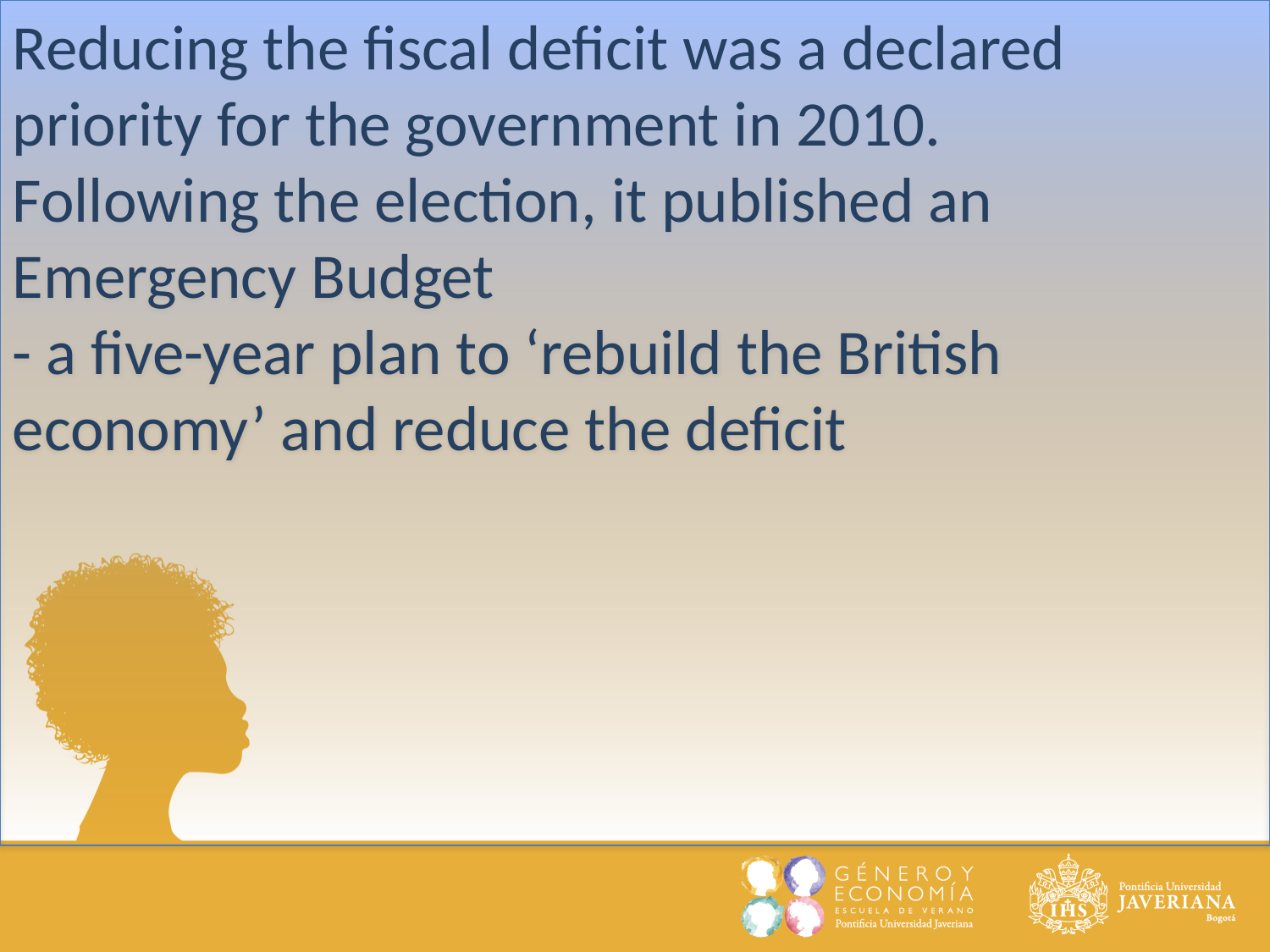

Reducing the fiscal deficit was a declared priority for the government in 2010.
Following the election, it published an Emergency Budget
- a five-year plan to ‘rebuild the British economy’ and reduce the deficit